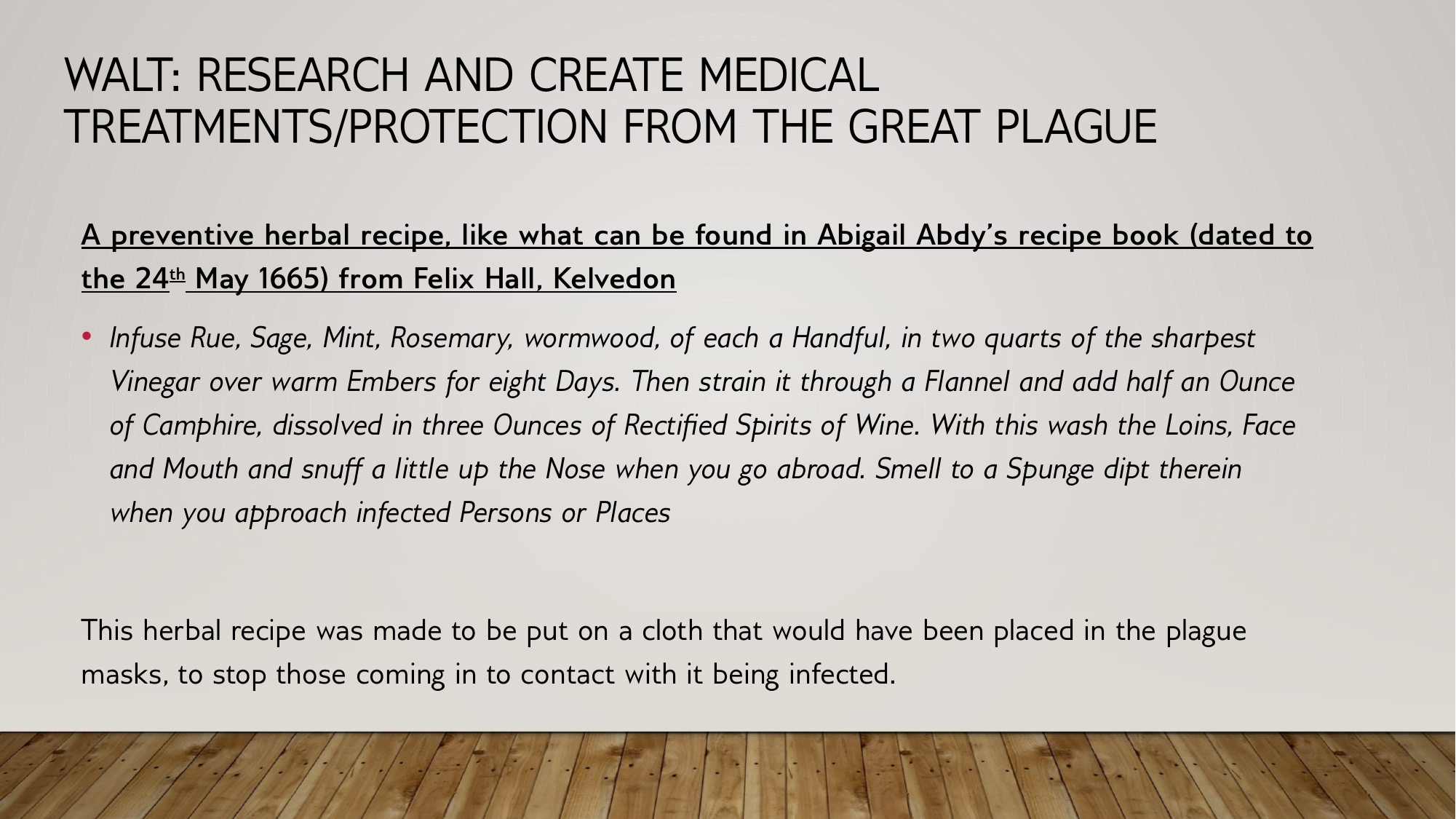

WALT: research and create medical treatments/protection from the Great Plague
A preventive herbal recipe, like what can be found in Abigail Abdy’s recipe book (dated to the 24th May 1665) from Felix Hall, Kelvedon
Infuse Rue, Sage, Mint, Rosemary, wormwood, of each a Handful, in two quarts of the sharpest Vinegar over warm Embers for eight Days. Then strain it through a Flannel and add half an Ounce of Camphire, dissolved in three Ounces of Rectified Spirits of Wine. With this wash the Loins, Face and Mouth and snuff a little up the Nose when you go abroad. Smell to a Spunge dipt therein when you approach infected Persons or Places

This herbal recipe was made to be put on a cloth that would have been placed in the plague masks, to stop those coming in to contact with it being infected.